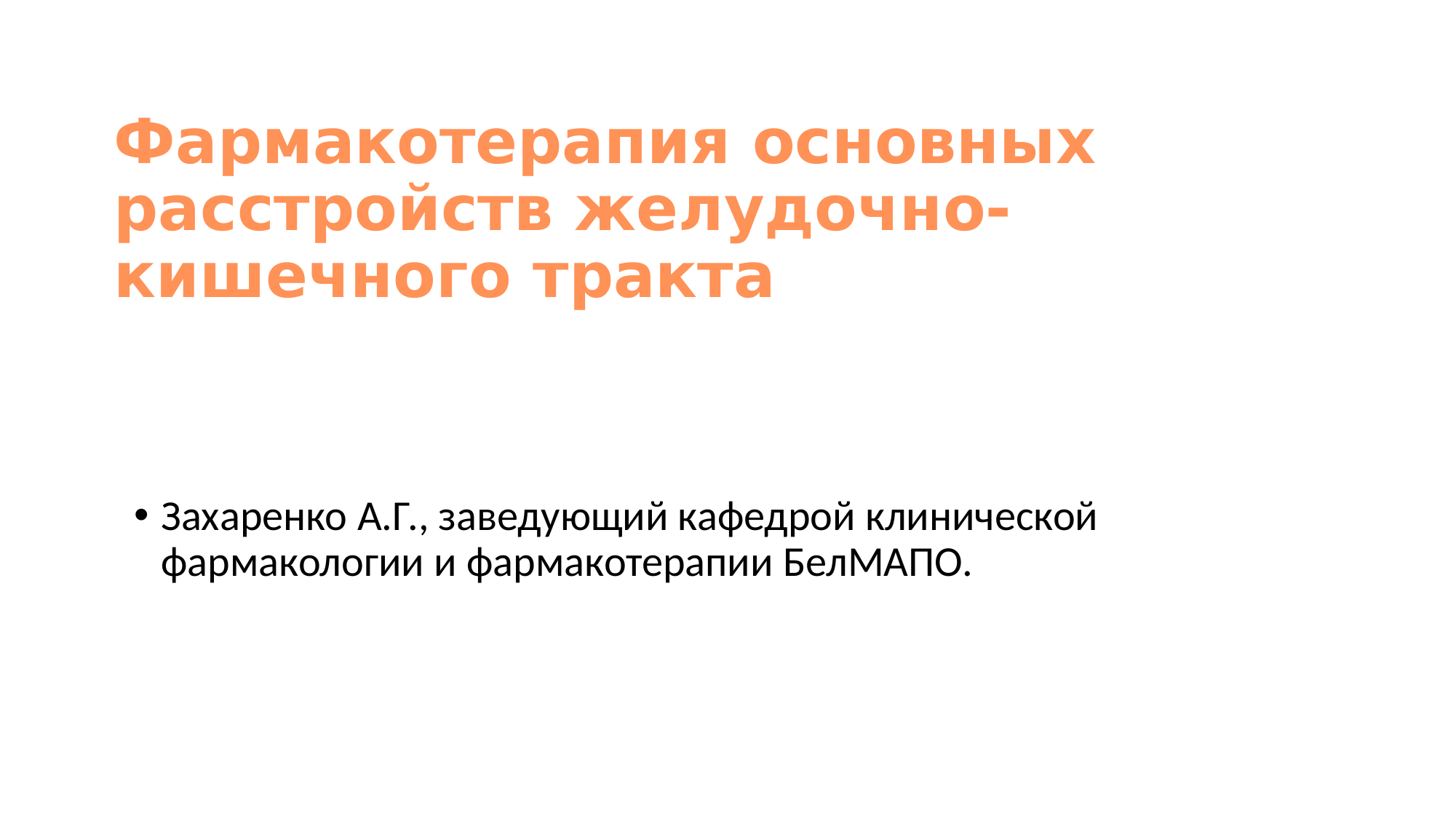

# Фармакотерапия основных расстройств желудочно-кишечного тракта
Захаренко А.Г., заведующий кафедрой клинической фармакологии и фармакотерапии БелМАПО.